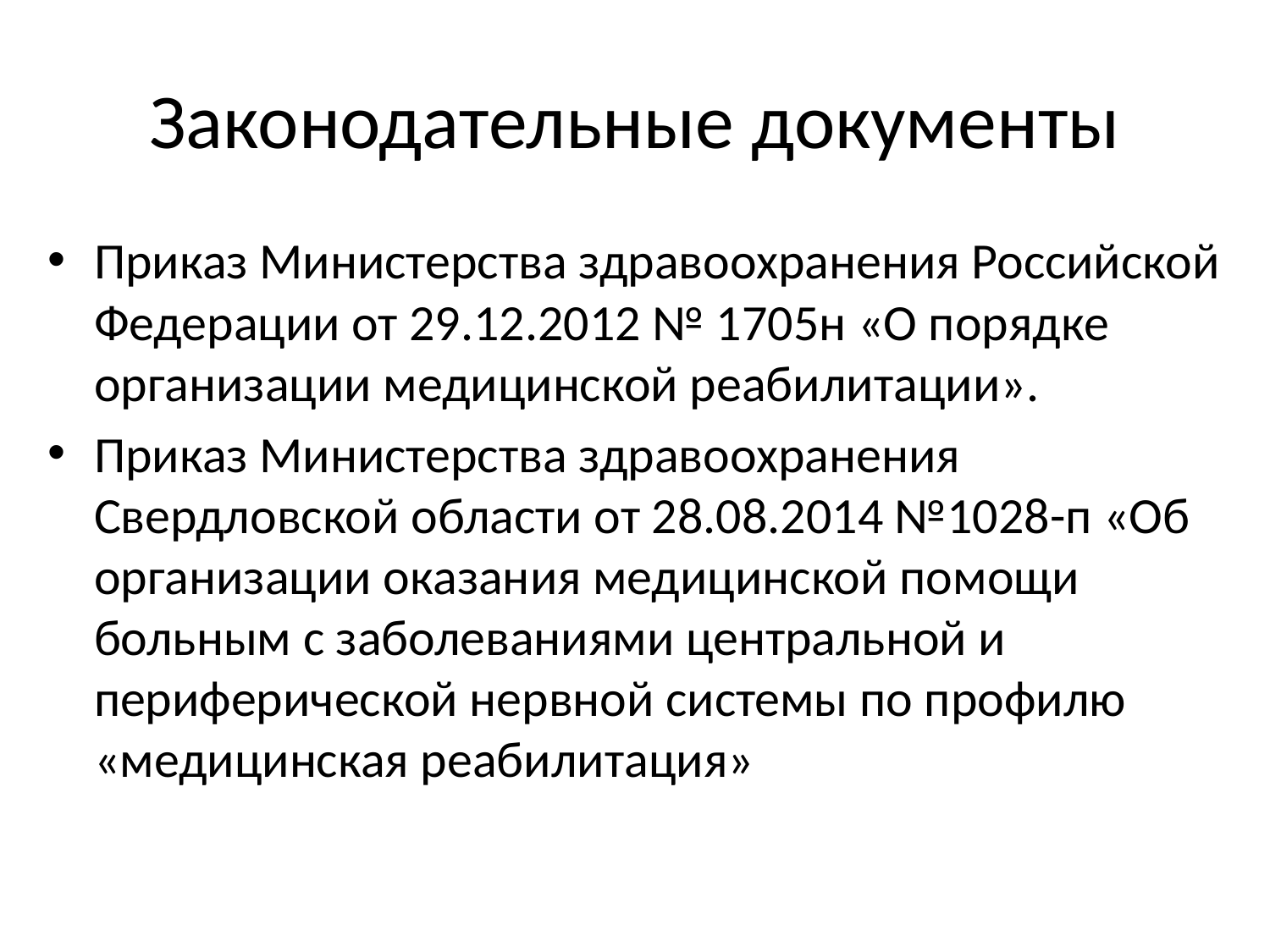

# Законодательные документы
Приказ Министерства здравоохранения Российской Федерации от 29.12.2012 № 1705н «О порядке организации медицинской реабилитации».
Приказ Министерства здравоохранения Свердловской области от 28.08.2014 №1028-п «Об организации оказания медицинской помощи больным с заболеваниями центральной и периферической нервной системы по профилю «медицинская реабилитация»